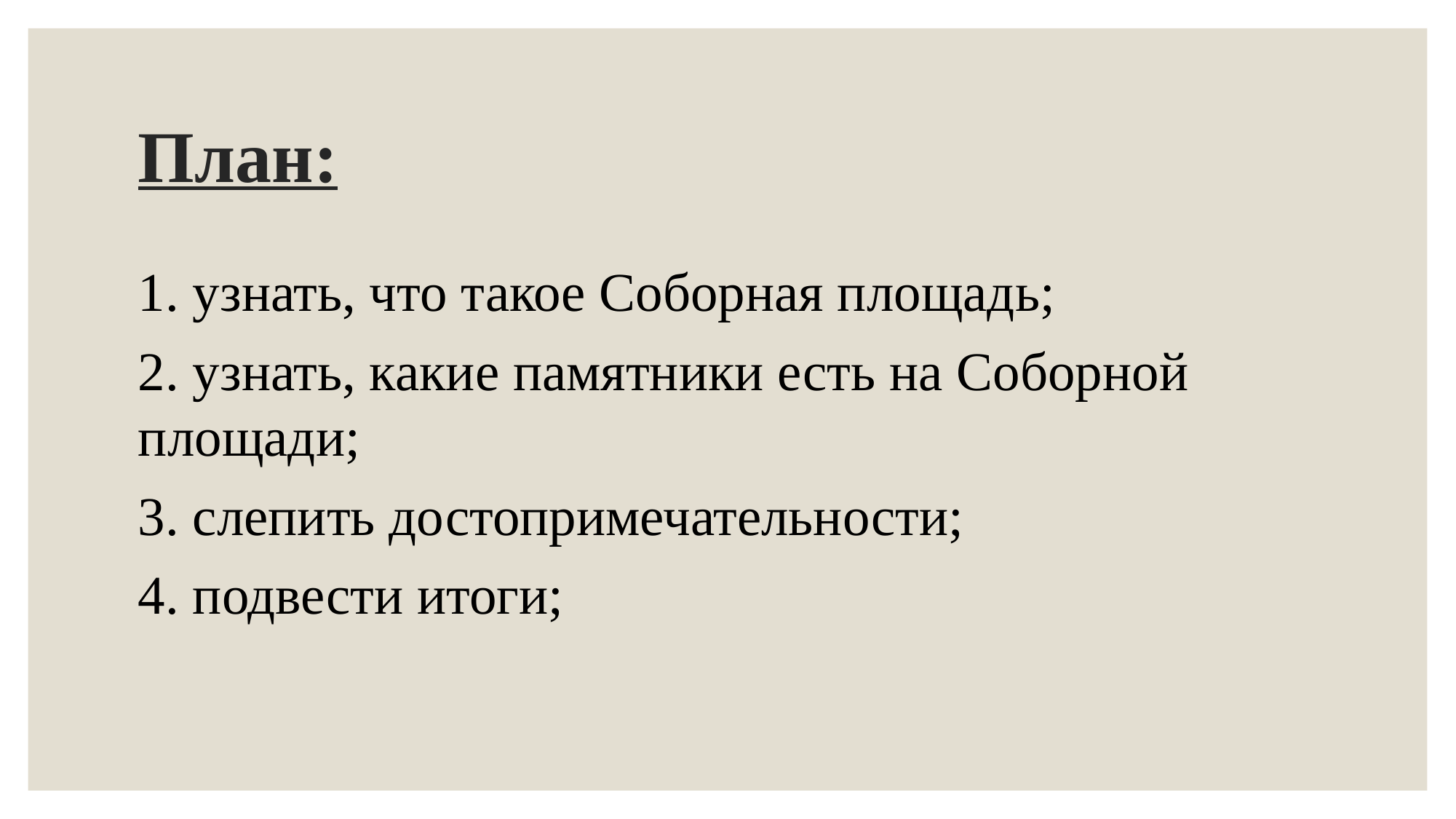

# План:
1. узнать, что такое Соборная площадь;
2. узнать, какие памятники есть на Соборной площади;
3. слепить достопримечательности;
4. подвести итоги;